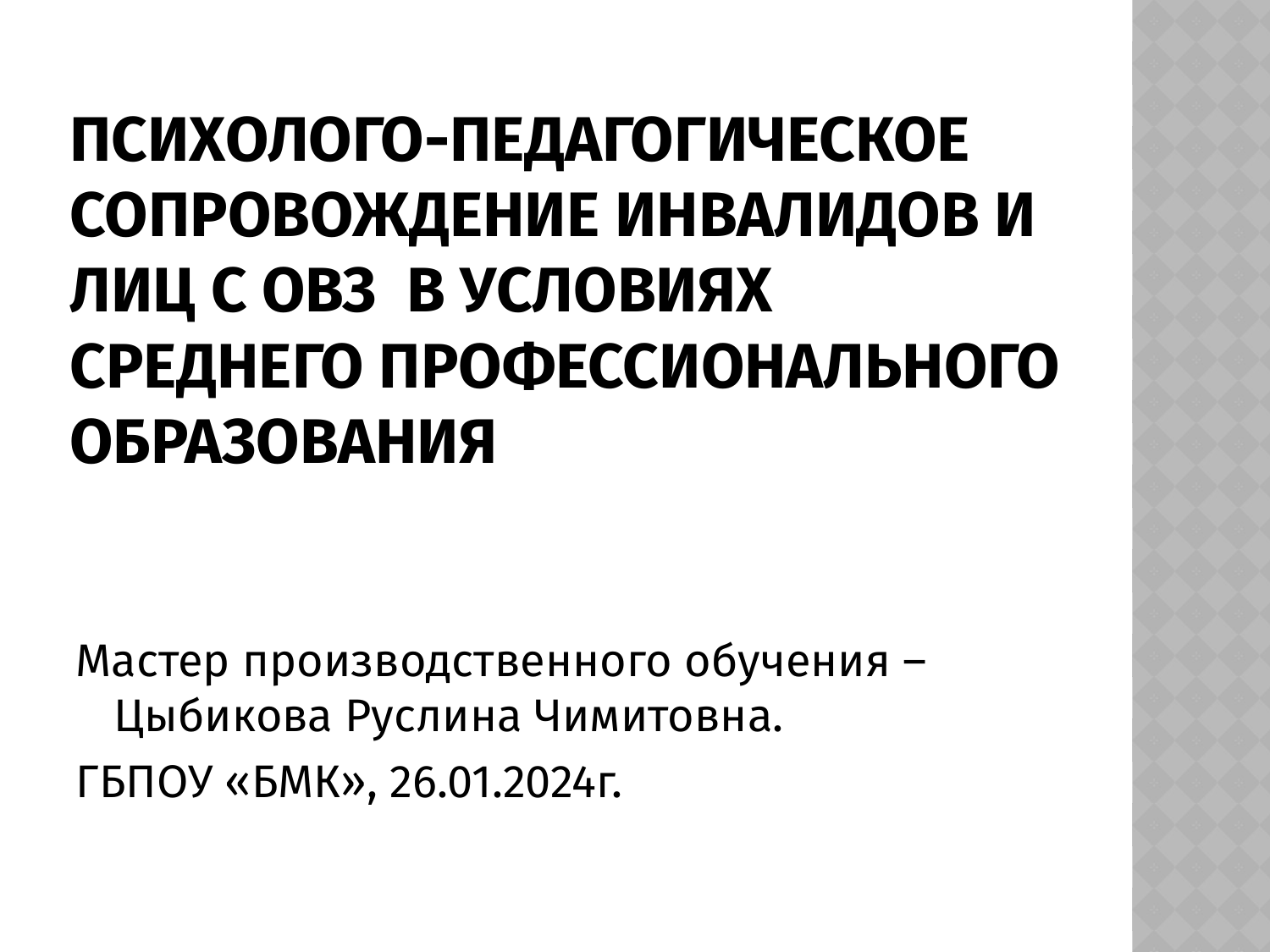

# Психолого-педагогическое сопровождение инвалидов и лиц с овз  в условиях среднего профессионального образования
Мастер производственного обучения –Цыбикова Руслина Чимитовна.
ГБПОУ «БМК», 26.01.2024г.